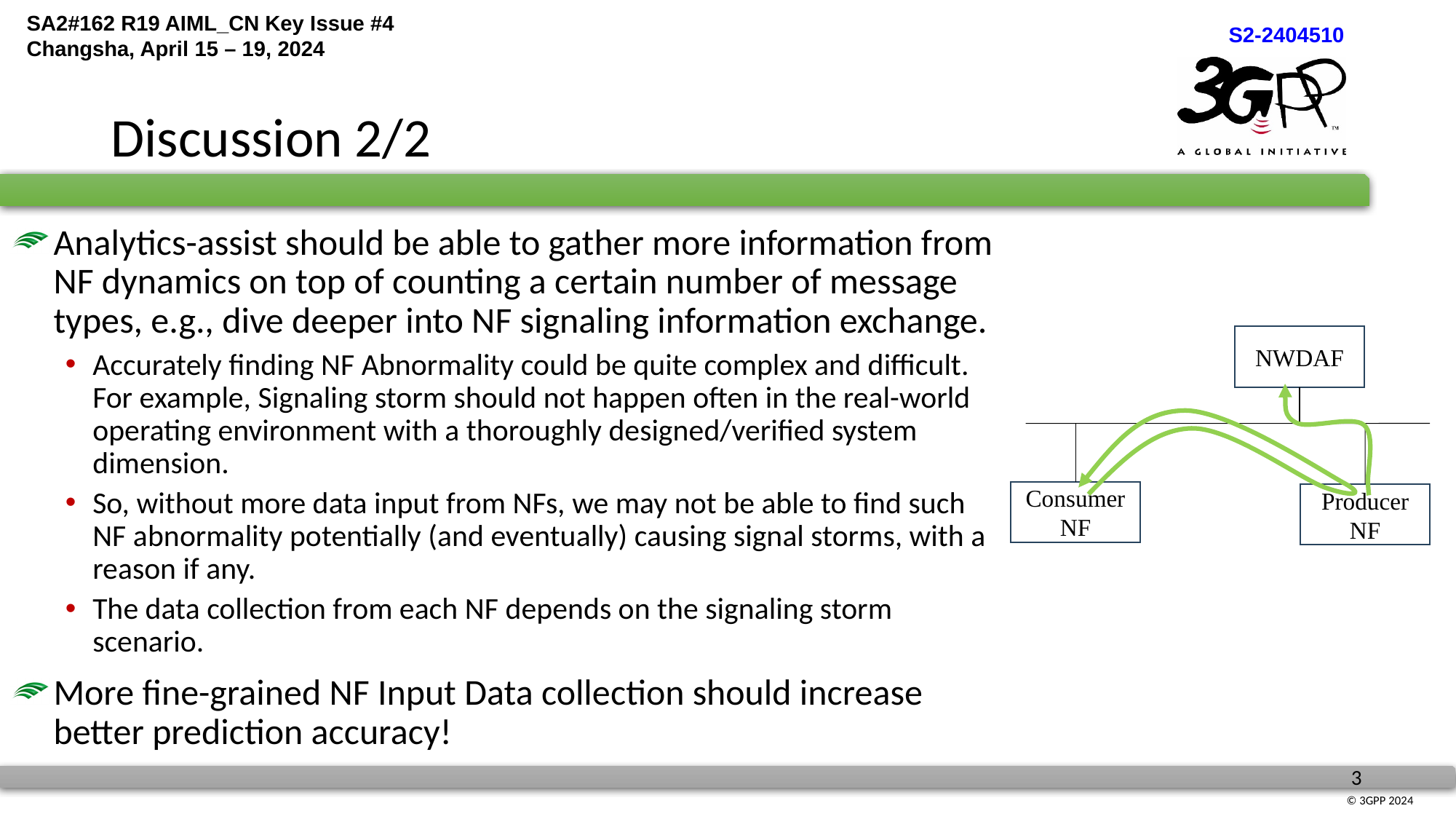

# Discussion 2/2
Analytics-assist should be able to gather more information from NF dynamics on top of counting a certain number of message types, e.g., dive deeper into NF signaling information exchange.
Accurately finding NF Abnormality could be quite complex and difficult. For example, Signaling storm should not happen often in the real-world operating environment with a thoroughly designed/verified system dimension.
So, without more data input from NFs, we may not be able to find such NF abnormality potentially (and eventually) causing signal storms, with a reason if any.
The data collection from each NF depends on the signaling storm scenario.
More fine-grained NF Input Data collection should increase better prediction accuracy!
NWDAF

Consumer NF
Producer NF